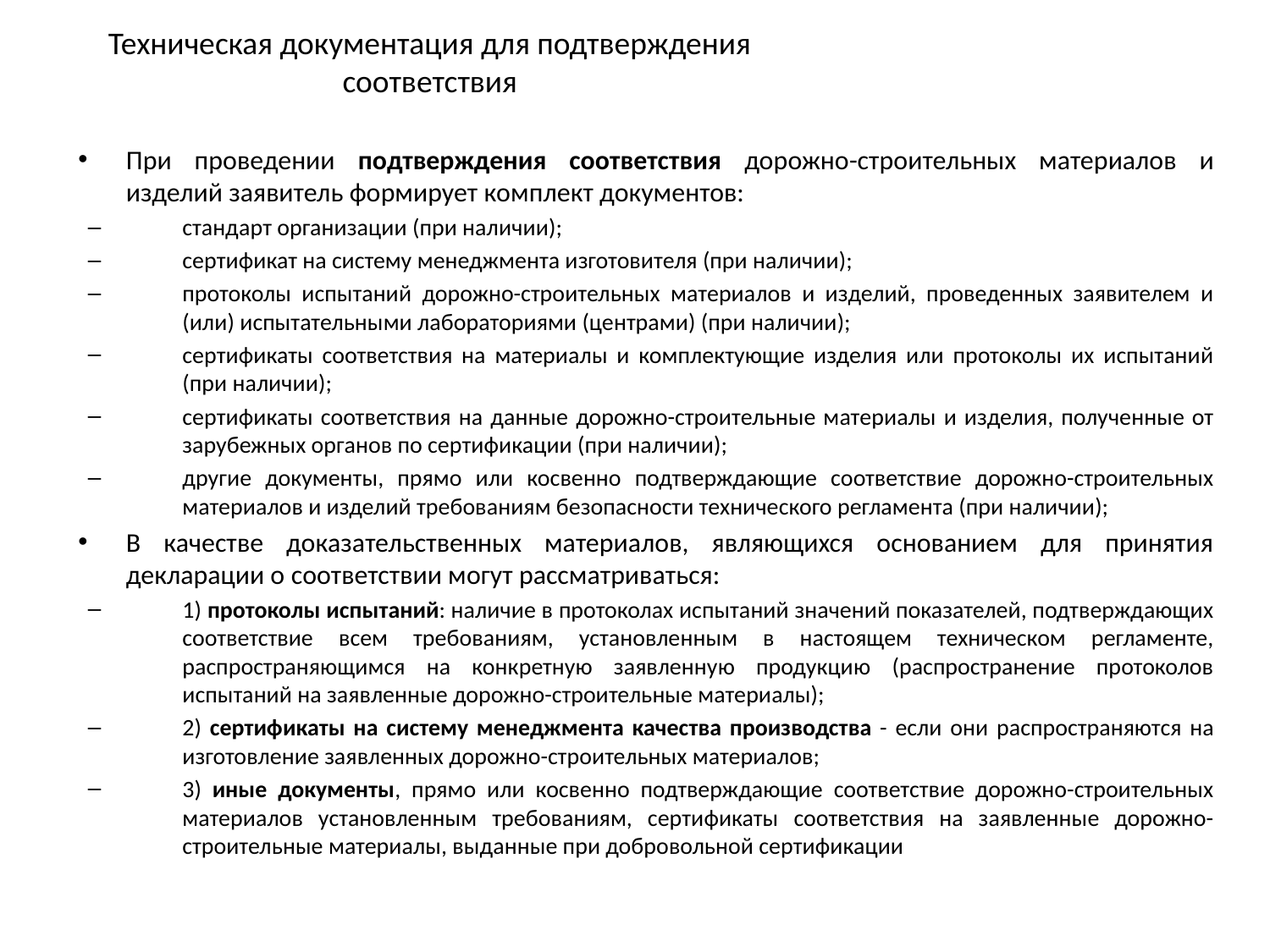

# Техническая документация для подтверждения соответствия
При проведении подтверждения соответствия дорожно-строительных материалов и изделий заявитель формирует комплект документов:
стандарт организации (при наличии);
сертификат на систему менеджмента изготовителя (при наличии);
протоколы испытаний дорожно-строительных материалов и изделий, проведенных заявителем и (или) испытательными лабораториями (центрами) (при наличии);
сертификаты соответствия на материалы и комплектующие изделия или протоколы их испытаний (при наличии);
сертификаты соответствия на данные дорожно-строительные материалы и изделия, полученные от зарубежных органов по сертификации (при наличии);
другие документы, прямо или косвенно подтверждающие соответствие дорожно-строительных материалов и изделий требованиям безопасности технического регламента (при наличии);
В качестве доказательственных материалов, являющихся основанием для принятия декларации о соответствии могут рассматриваться:
1) протоколы испытаний: наличие в протоколах испытаний значений показателей, подтверждающих соответствие всем требованиям, установленным в настоящем техническом регламенте, распространяющимся на конкретную заявленную продукцию (распространение протоколов испытаний на заявленные дорожно-строительные материалы);
2) сертификаты на систему менеджмента качества производства - если они распространяются на изготовление заявленных дорожно-строительных материалов;
3) иные документы, прямо или косвенно подтверждающие соответствие дорожно-строительных материалов установленным требованиям, сертификаты соответствия на заявленные дорожно-строительные материалы, выданные при добровольной сертификации